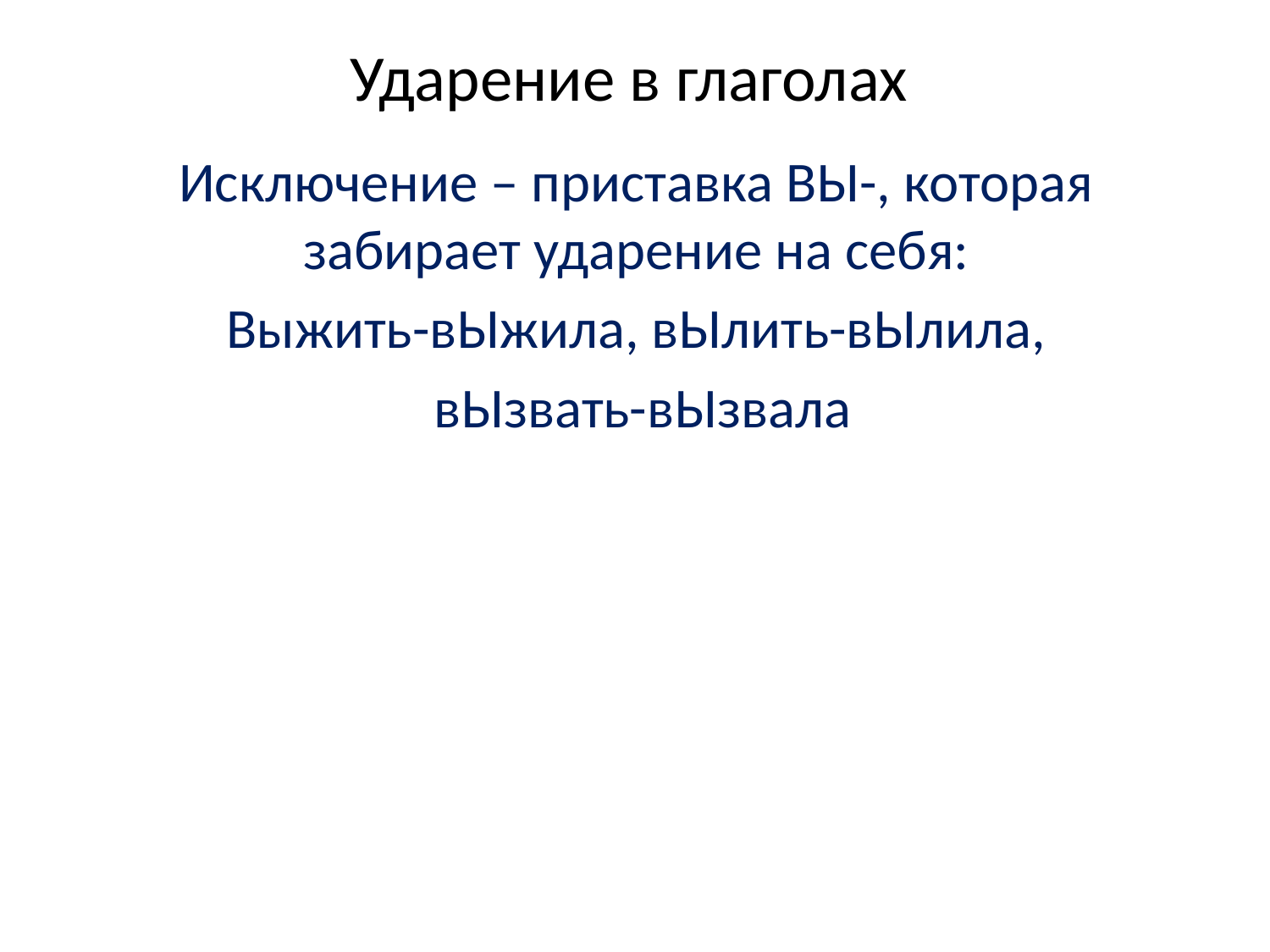

# Ударение в глаголах
Исключение – приставка ВЫ-, которая забирает ударение на себя:
Выжить-вЫжила, вЫлить-вЫлила,
 вЫзвать-вЫзвала